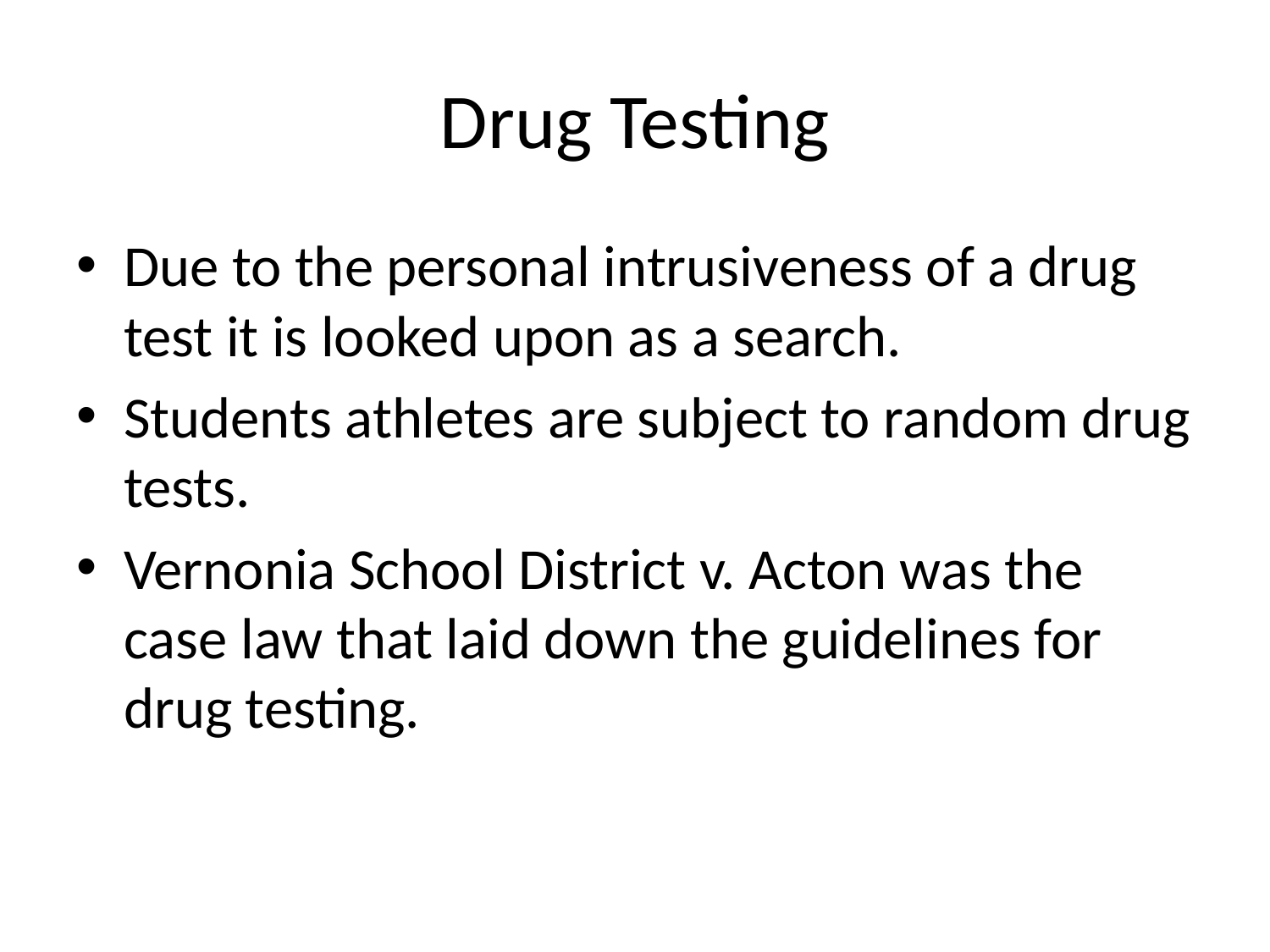

# Drug Testing
Due to the personal intrusiveness of a drug test it is looked upon as a search.
Students athletes are subject to random drug tests.
Vernonia School District v. Acton was the case law that laid down the guidelines for drug testing.